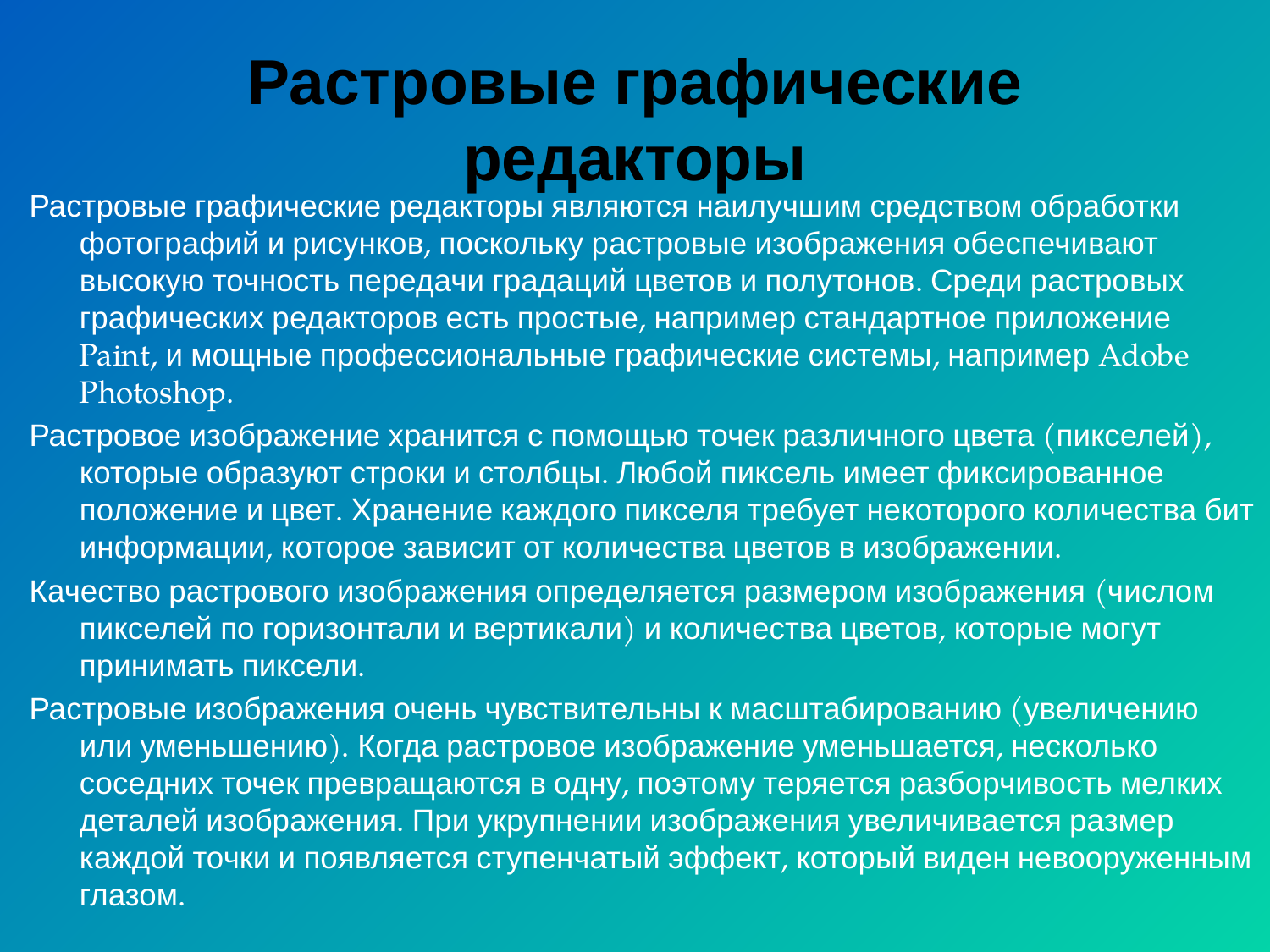

# Растровые графические редакторы
Растровые графические редакторы являются наилучшим средством обработки фотографий и рисунков, поскольку растровые изображения обеспечивают высокую точность передачи градаций цветов и полутонов. Среди растровых графических редакторов есть простые, например стандартное приложение Paint, и мощные профессиональные графические системы, например Adobe Photoshop.
Растровое изображение хранится с помощью точек различного цвета (пикселей), которые образуют строки и столбцы. Любой пиксель имеет фиксированное положение и цвет. Хранение каждого пикселя требует некоторого количества бит информации, которое зависит от количества цветов в изображении.
Качество растрового изображения определяется размером изображения (числом пикселей по горизонтали и вертикали) и количества цветов, которые могут принимать пиксели.
Растровые изображения очень чувствительны к масштабированию (увеличению или уменьшению). Когда растровое изображение уменьшается, несколько соседних точек превращаются в одну, поэтому теряется разборчивость мелких деталей изображения. При укрупнении изображения увеличивается размер каждой точки и появляется ступенчатый эффект, который виден невооруженным глазом.